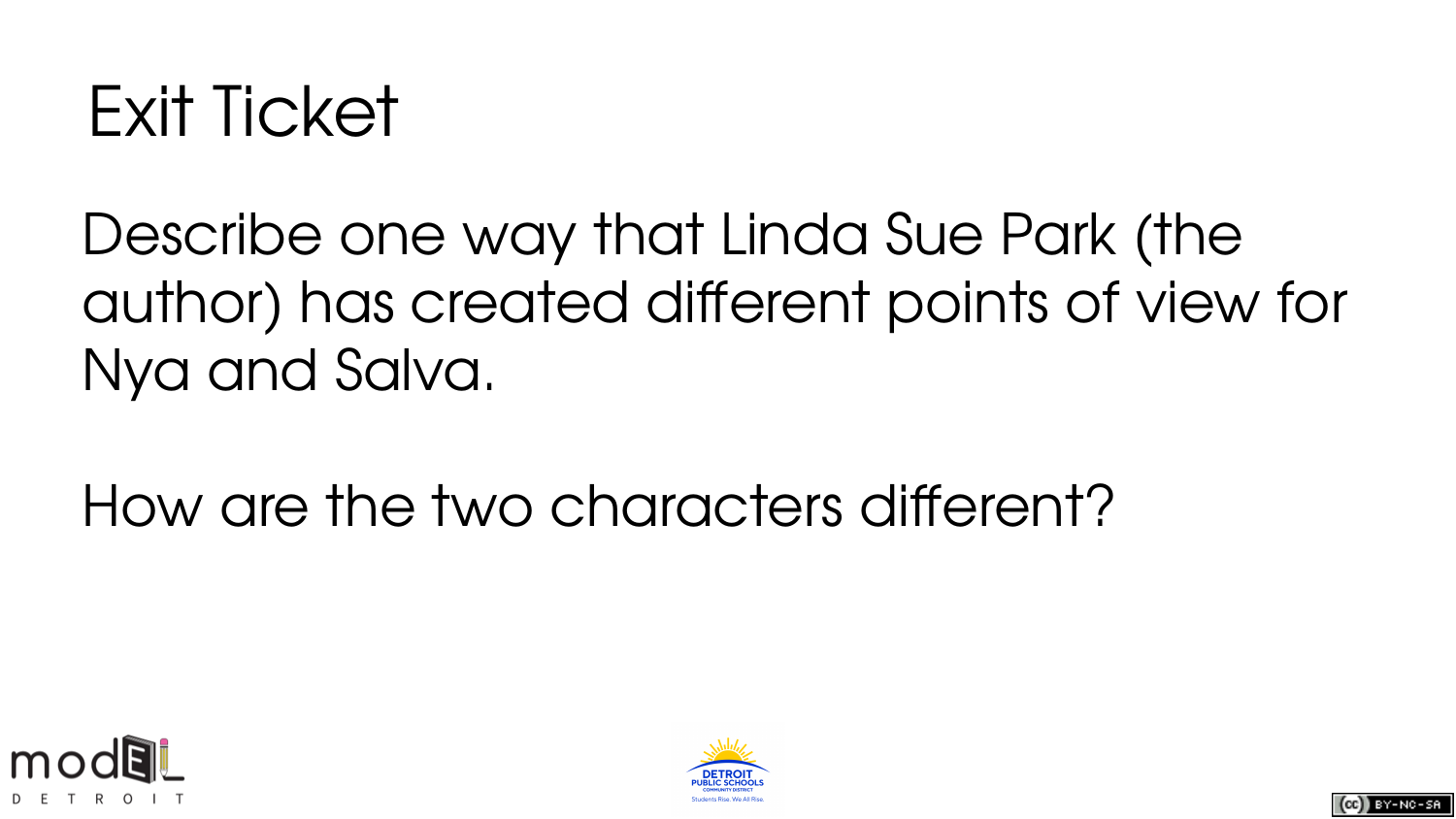

# Exit Ticket
Describe one way that Linda Sue Park (the author) has created different points of view for Nya and Salva.

How are the two characters different?